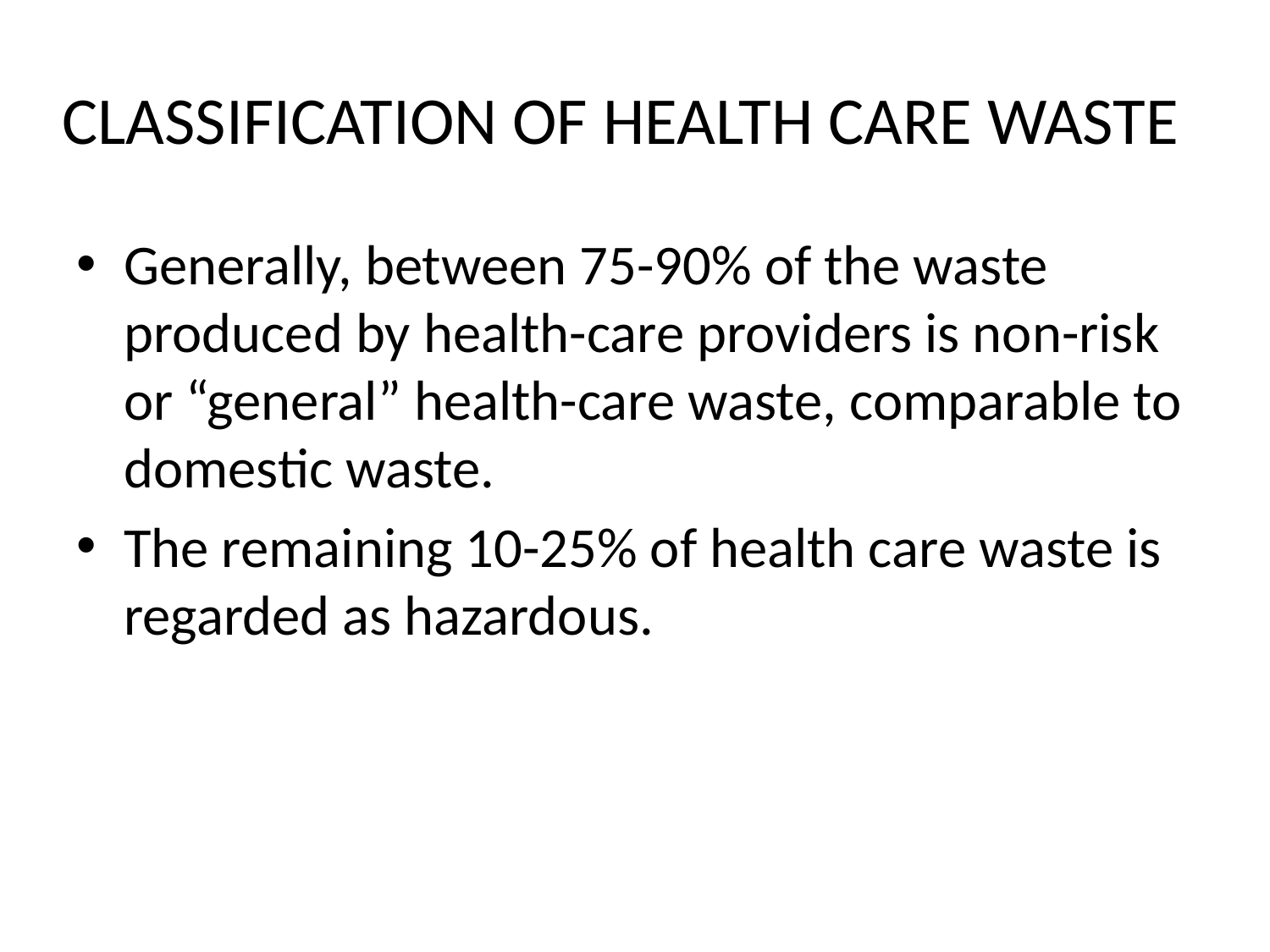

# CLASSIFICATION OF HEALTH CARE WASTE
Generally, between 75-90% of the waste produced by health-care providers is non-risk or “general” health-care waste, comparable to domestic waste.
The remaining 10-25% of health care waste is regarded as hazardous.